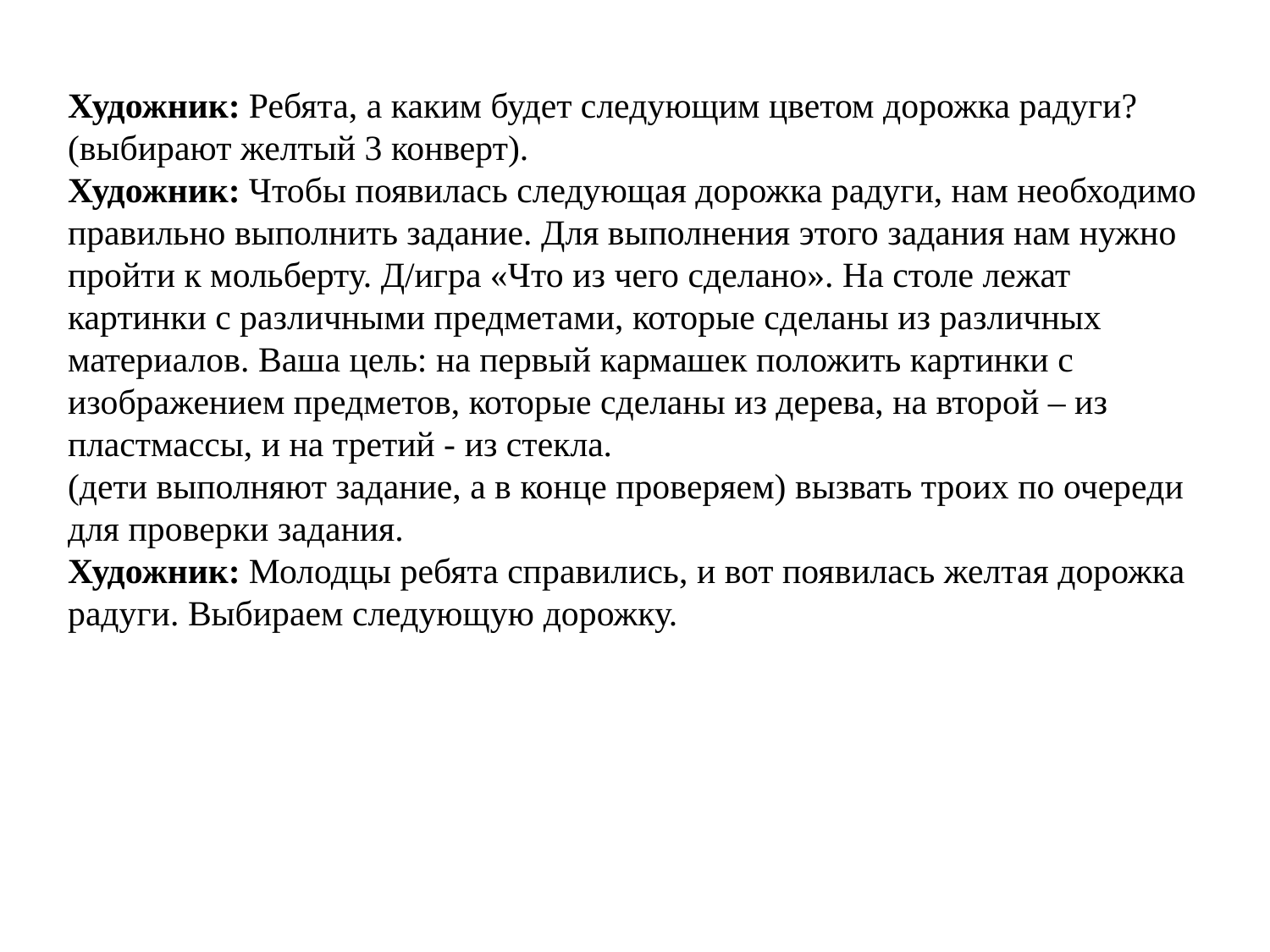

Художник: Ребята, а каким будет следующим цветом дорожка радуги?
(выбирают желтый 3 конверт).
Художник: Чтобы появилась следующая дорожка радуги, нам необходимо правильно выполнить задание. Для выполнения этого задания нам нужно пройти к мольберту. Д/игра «Что из чего сделано». На столе лежат картинки с различными предметами, которые сделаны из различных материалов. Ваша цель: на первый кармашек положить картинки с изображением предметов, которые сделаны из дерева, на второй – из пластмассы, и на третий - из стекла.
(дети выполняют задание, а в конце проверяем) вызвать троих по очереди для проверки задания.
Художник: Молодцы ребята справились, и вот появилась желтая дорожка радуги. Выбираем следующую дорожку.